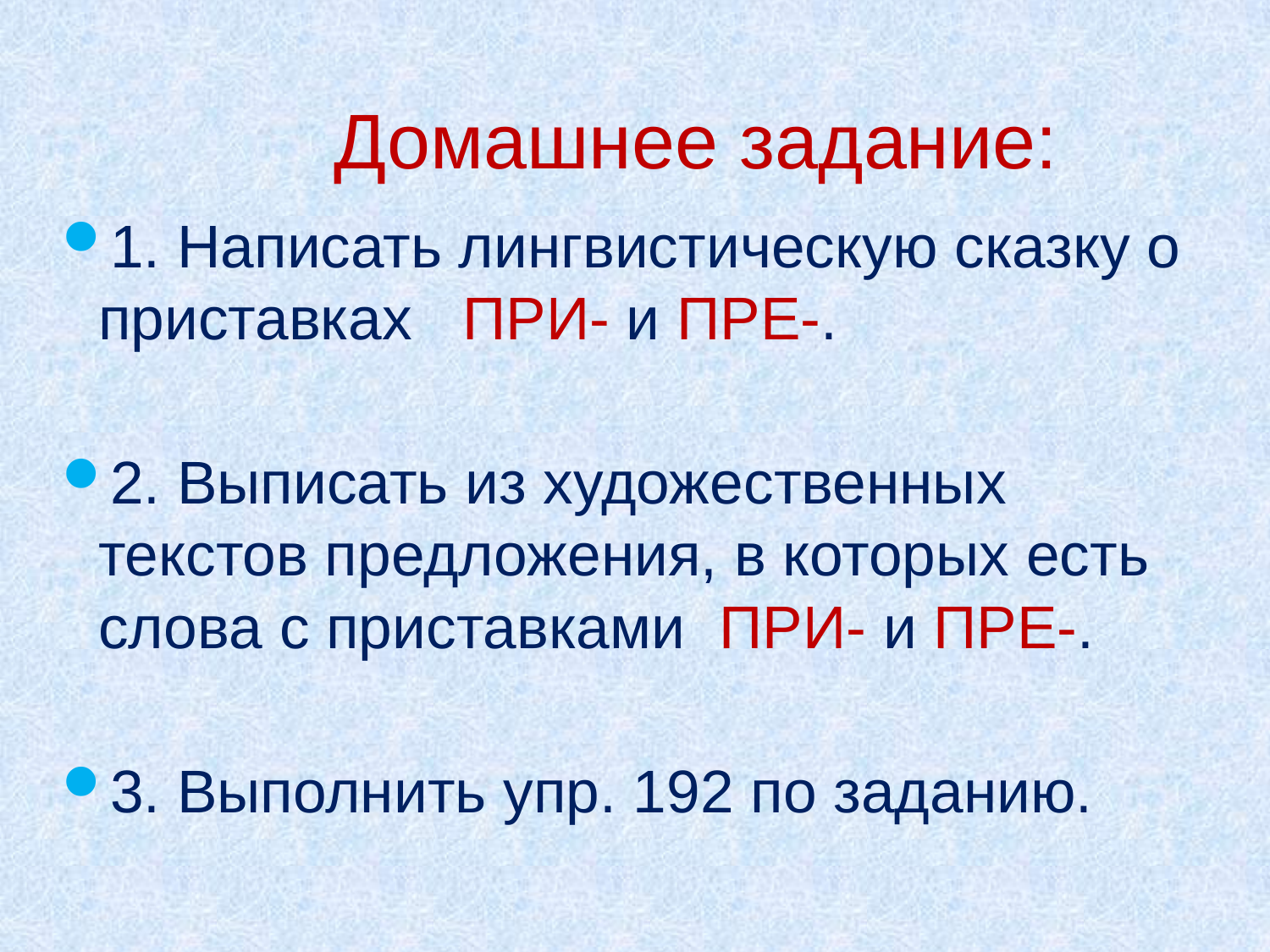

# Домашнее задание:
1. Написать лингвистическую сказку о приставках   ПРИ- и ПРЕ-.

2. Выписать из художественных текстов предложения, в которых есть слова с приставками  ПРИ- и ПРЕ-.

3. Выполнить упр. 192 по заданию.